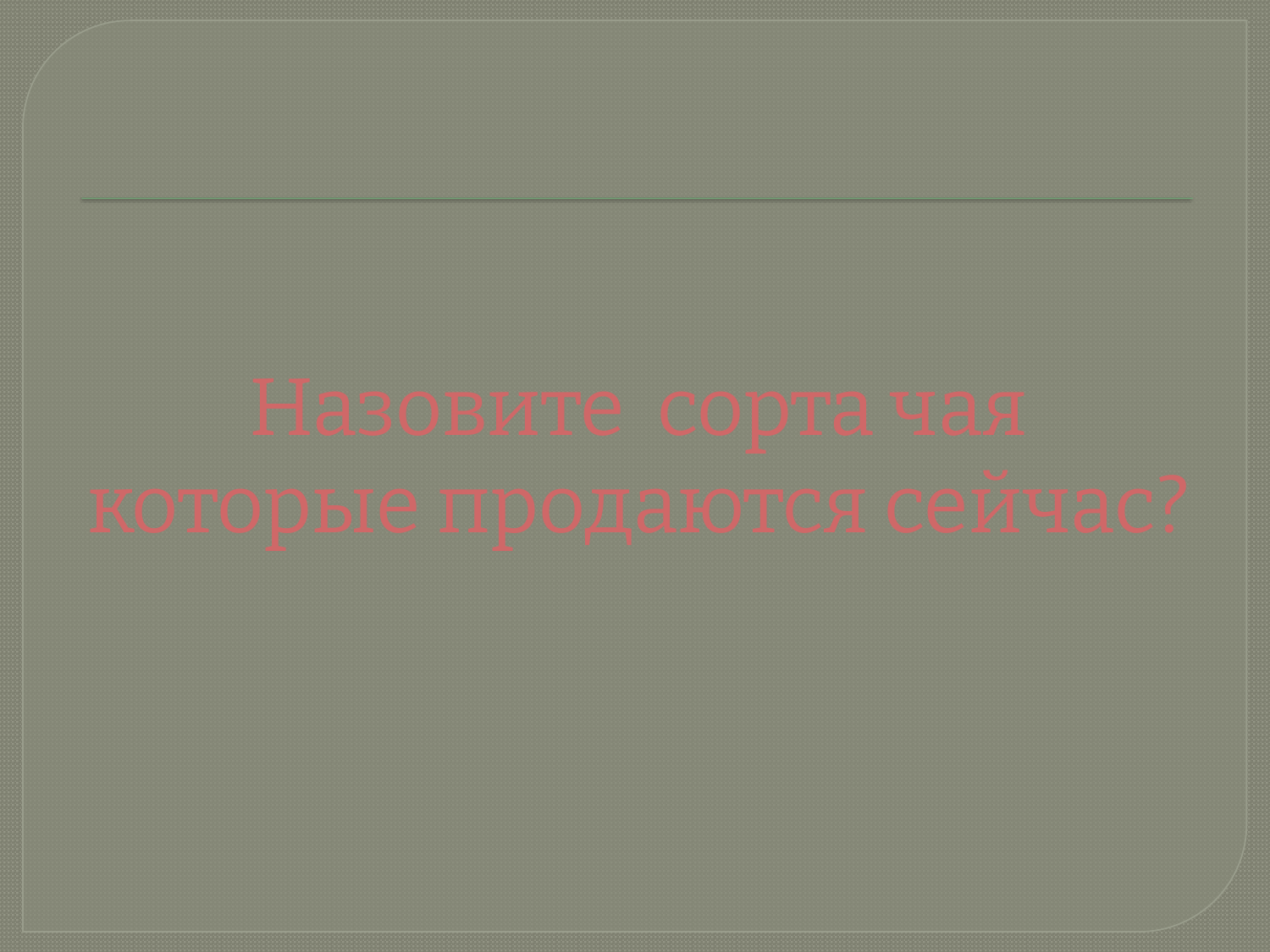

# Назовите  сорта чая которые продаются сейчас?